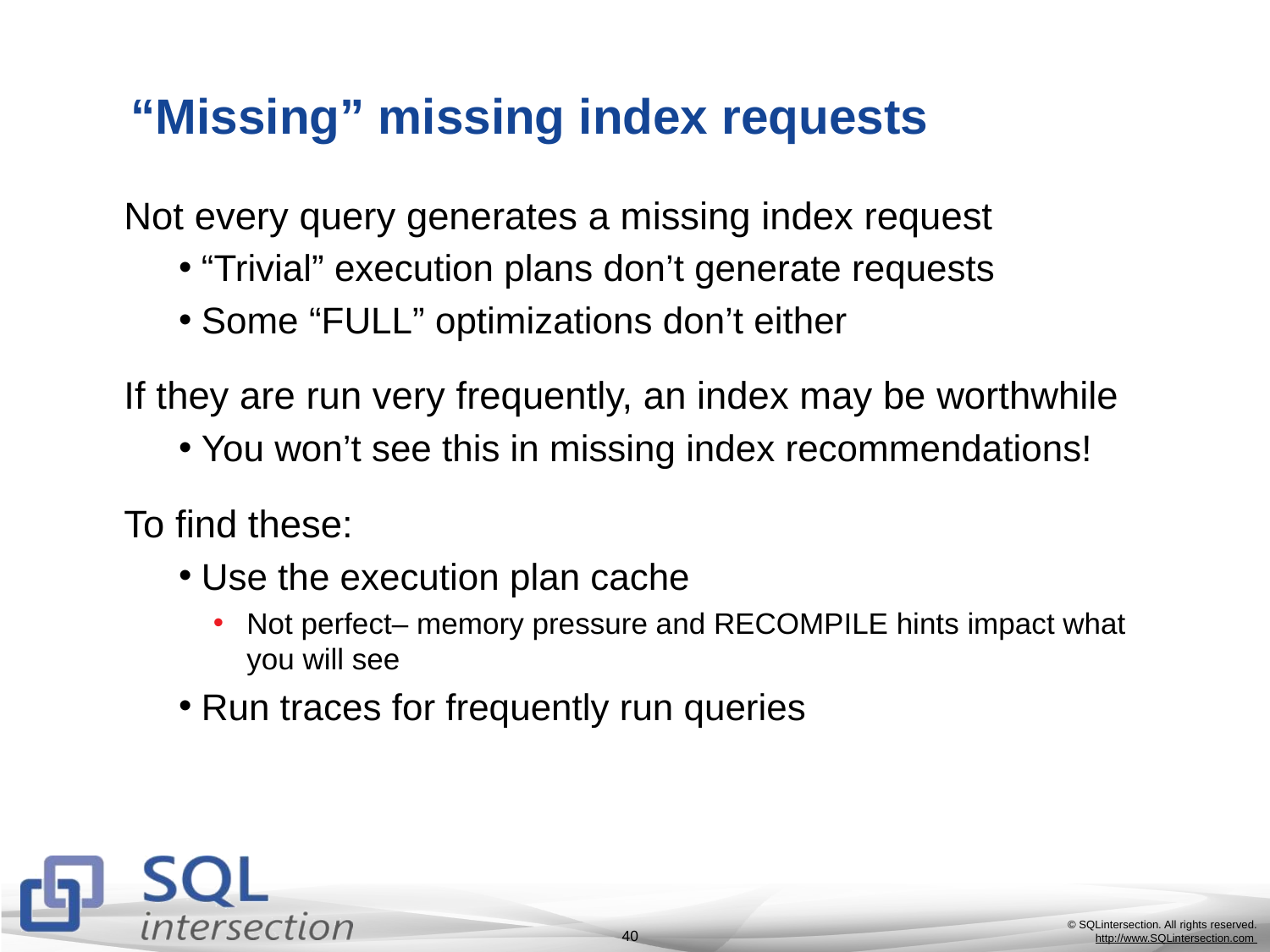

# “Missing” missing index requests
Not every query generates a missing index request
“Trivial” execution plans don’t generate requests
Some “FULL” optimizations don’t either
If they are run very frequently, an index may be worthwhile
You won’t see this in missing index recommendations!
To find these:
Use the execution plan cache
Not perfect– memory pressure and RECOMPILE hints impact what you will see
Run traces for frequently run queries